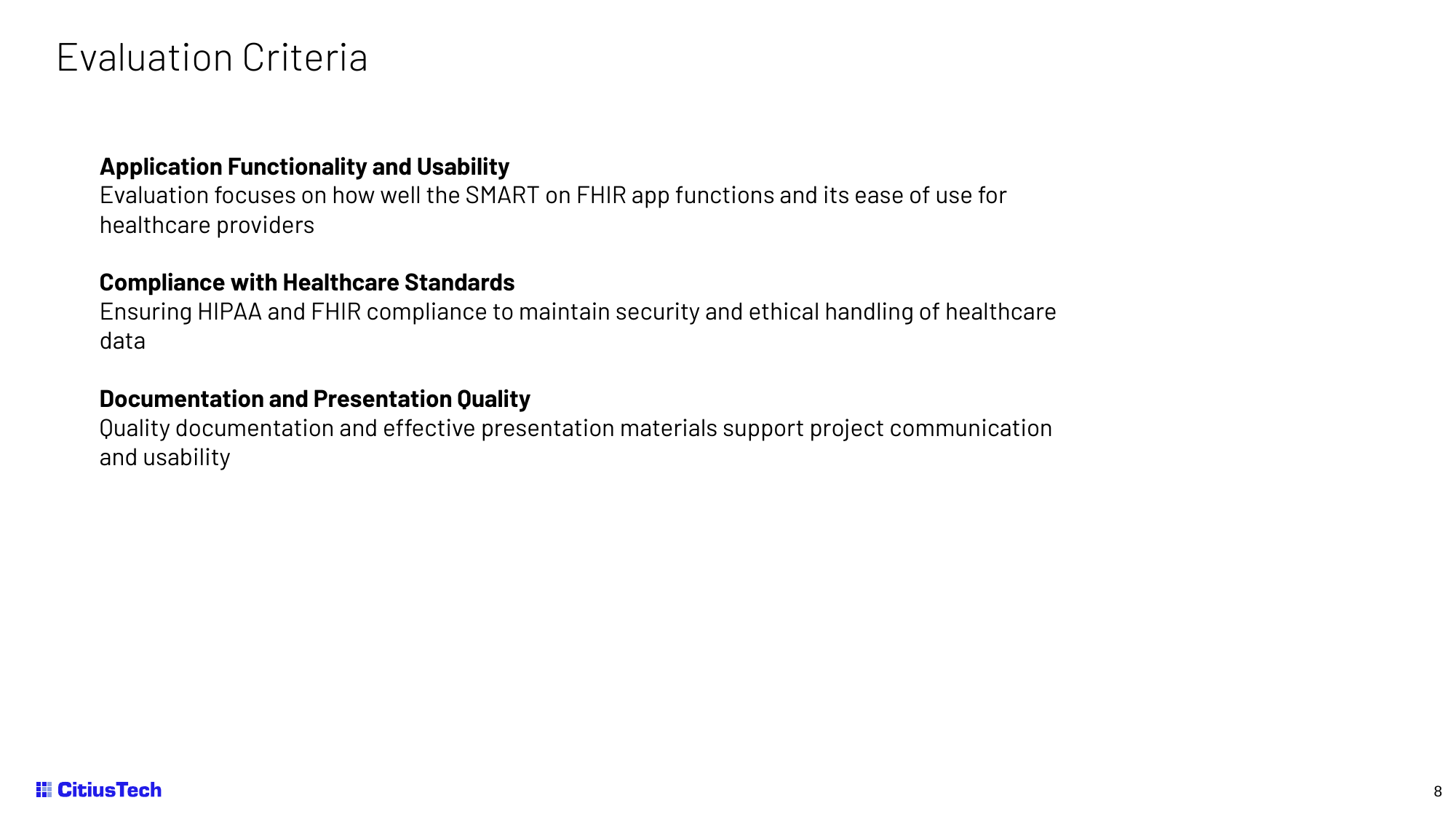

# Evaluation Criteria
Application Functionality and Usability​
Evaluation focuses on how well the SMART on FHIR app functions and its ease of use for healthcare providers

Compliance with Healthcare Standards​
Ensuring HIPAA and FHIR compliance to maintain security and ethical handling of healthcare data

Documentation and Presentation Quality​
Quality documentation and effective presentation materials support project communication and usability​